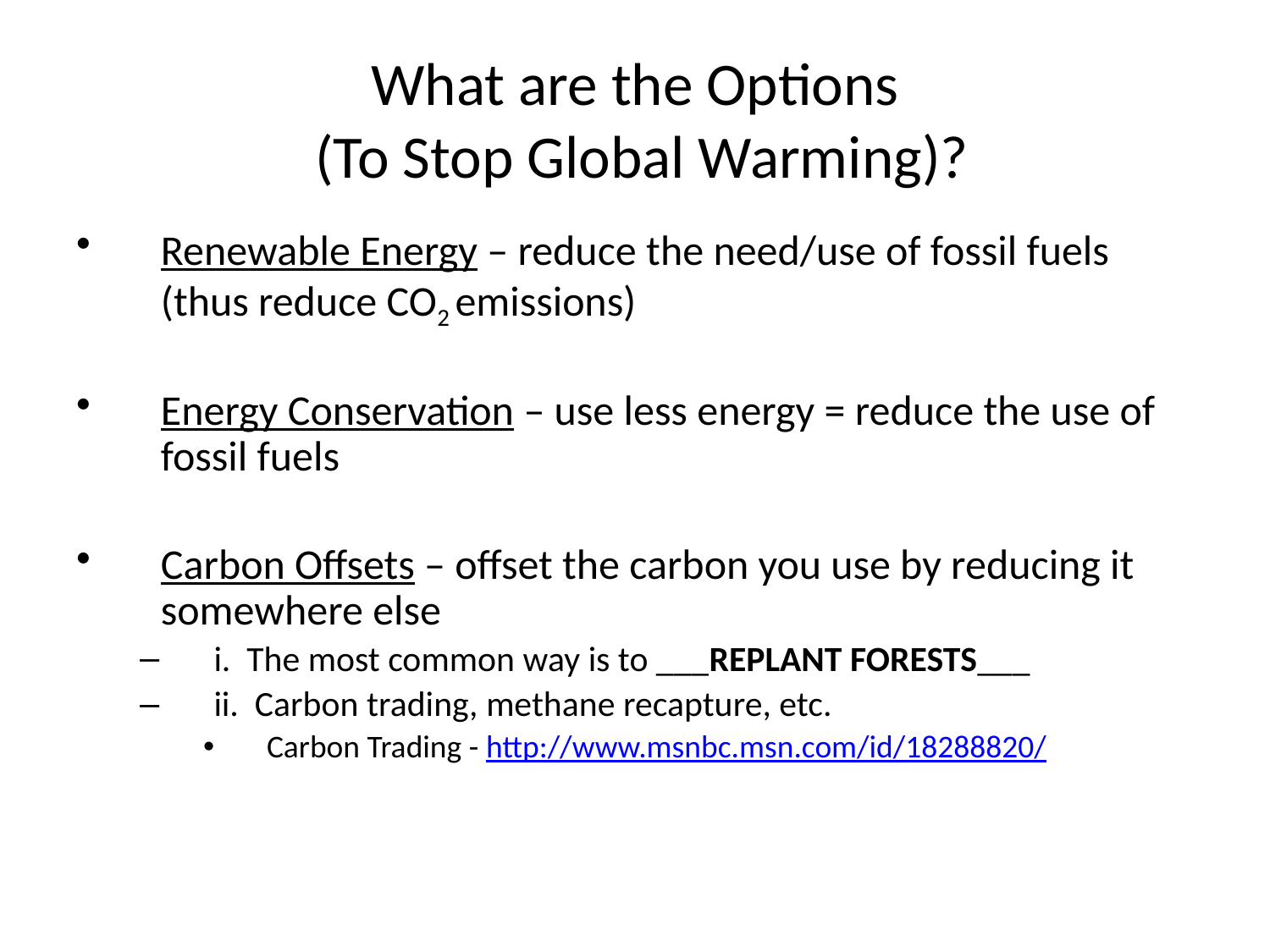

What are the Options
 (To Stop Global Warming)?
Renewable Energy – reduce the need/use of fossil fuels (thus reduce CO2 emissions)

Energy Conservation – use less energy = reduce the use of fossil fuels

Carbon Offsets – offset the carbon you use by reducing it somewhere else
i.  The most common way is to ___REPLANT FORESTS___
ii.  Carbon trading, methane recapture, etc.
Carbon Trading - http://www.msnbc.msn.com/id/18288820/